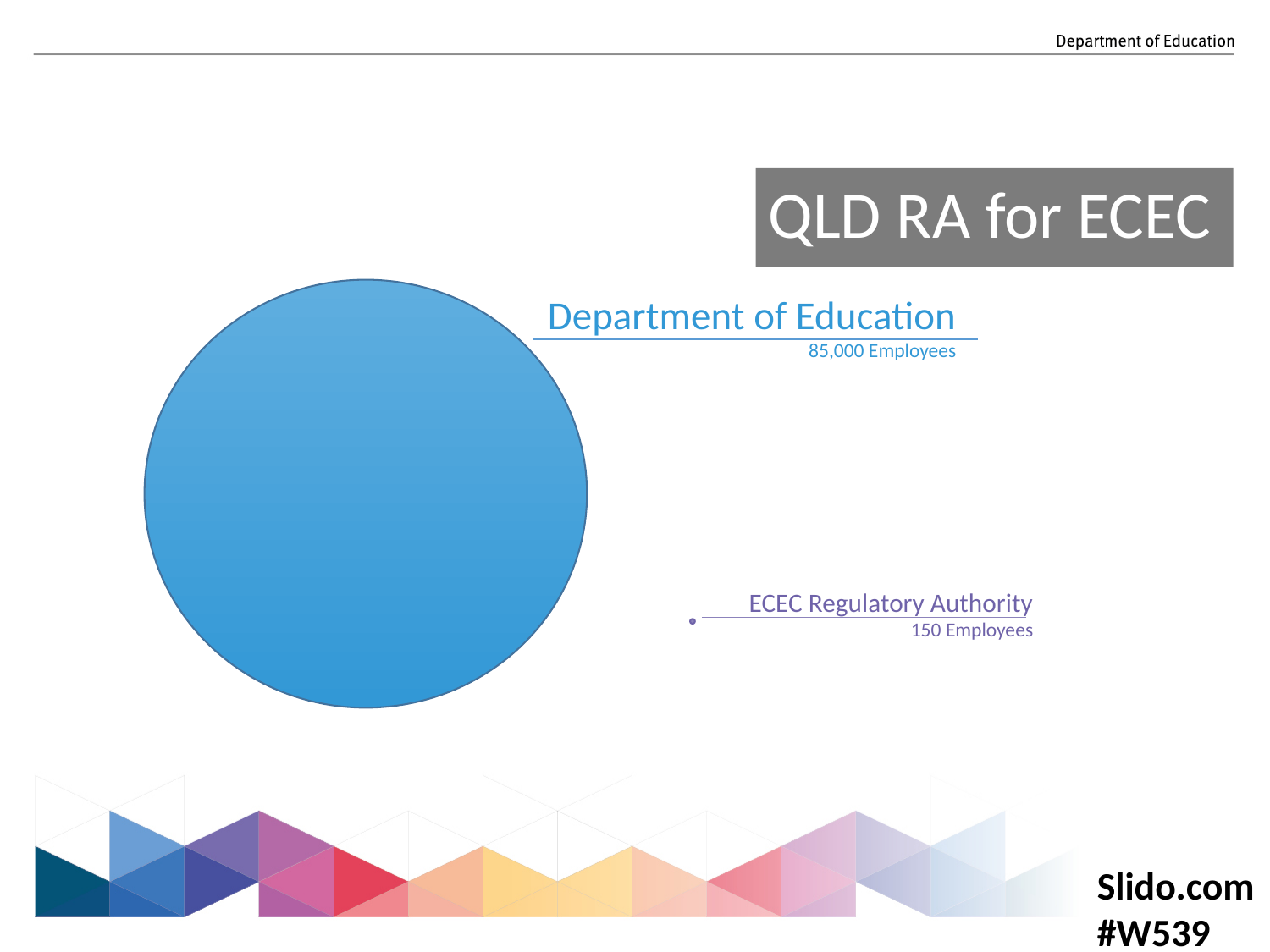

# QLD RA for ECEC

Department of Education
85,000 Employees
ECEC Regulatory Authority
150 Employees

Slido.com #W539